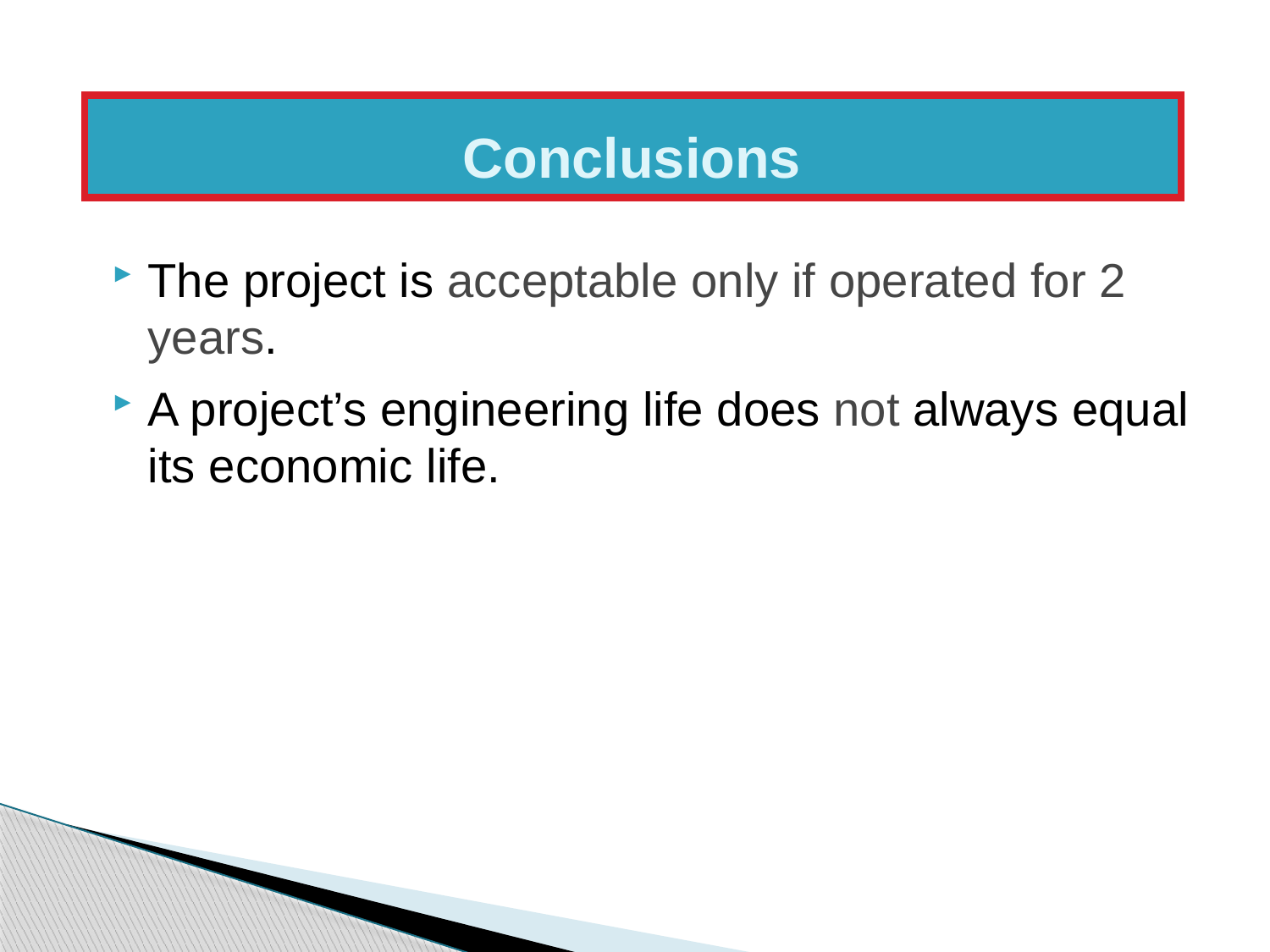

Conclusions
The project is acceptable only if operated for 2 years.
A project’s engineering life does not always equal its economic life.